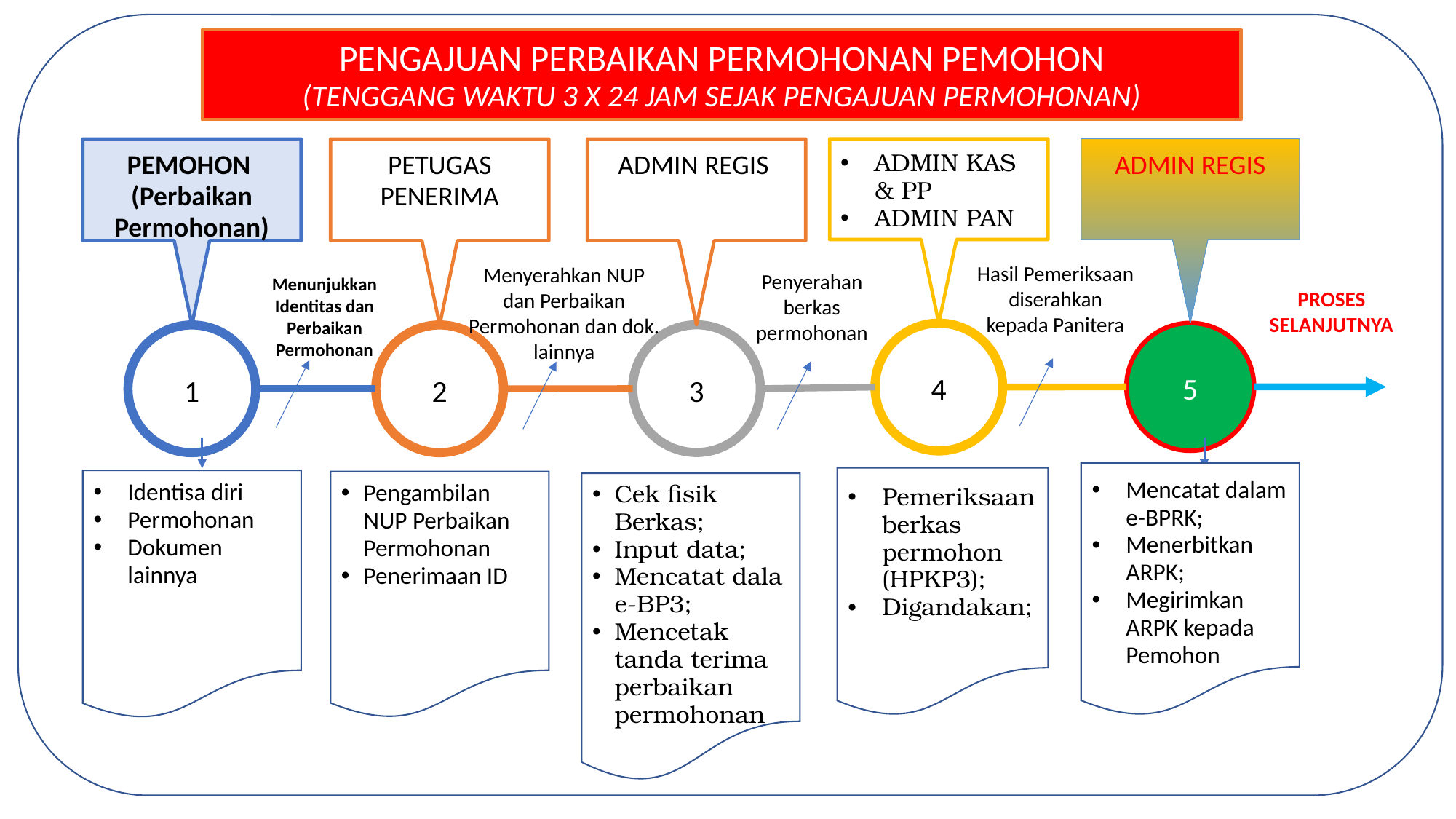

# PENGAJUAN PERBAIKAN PERMOHONAN PEMOHON (TENGGANG WAKTU 3 X 24 JAM SEJAK PENGAJUAN PERMOHONAN)
ADMIN KAS & PP
ADMIN PAN
ADMIN REGIS
PETUGAS PENERIMA
ADMIN REGIS
PEMOHON
(Perbaikan Permohonan)
Hasil Pemeriksaan diserahkan kepada Panitera
Menyerahkan NUP dan Perbaikan Permohonan dan dok. lainnya
Penyerahan berkas permohonan
Menunjukkan Identitas dan Perbaikan Permohonan
PROSES SELANJUTNYA
5
4
3
1
2

Mencatat dalam e-BPRK;
Menerbitkan ARPK;
Megirimkan ARPK kepada Pemohon

Identisa diri
Permohonan
Dokumen lainnya

Pengambilan NUP Perbaikan Permohonan
Penerimaan ID
Cek fisik Berkas;
Input data;
Mencatat dala e-BP3;
Mencetak tanda terima perbaikan permohonan
Pemeriksaan berkas permohon (HPKP3);
Digandakan;